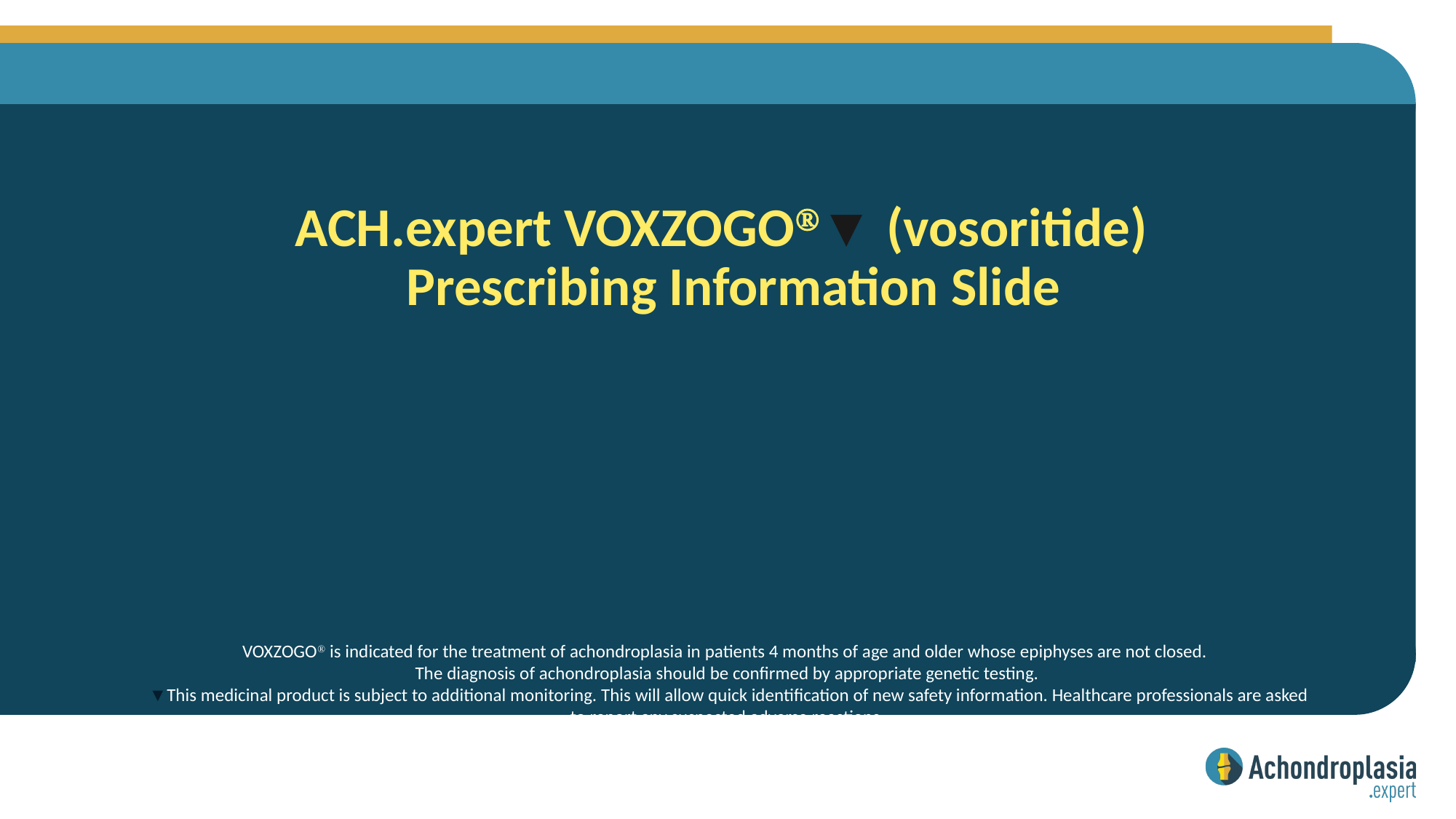

# ACH.expert VOXZOGO®▼ (vosoritide) Prescribing Information Slide

VOXZOGO® is indicated for the treatment of achondroplasia in patients 4 months of age and older whose epiphyses are not closed.
The diagnosis of achondroplasia should be confirmed by appropriate genetic testing.
 ▼This medicinal product is subject to additional monitoring. This will allow quick identification of new safety information. Healthcare professionals are asked to report any suspected adverse reactions.